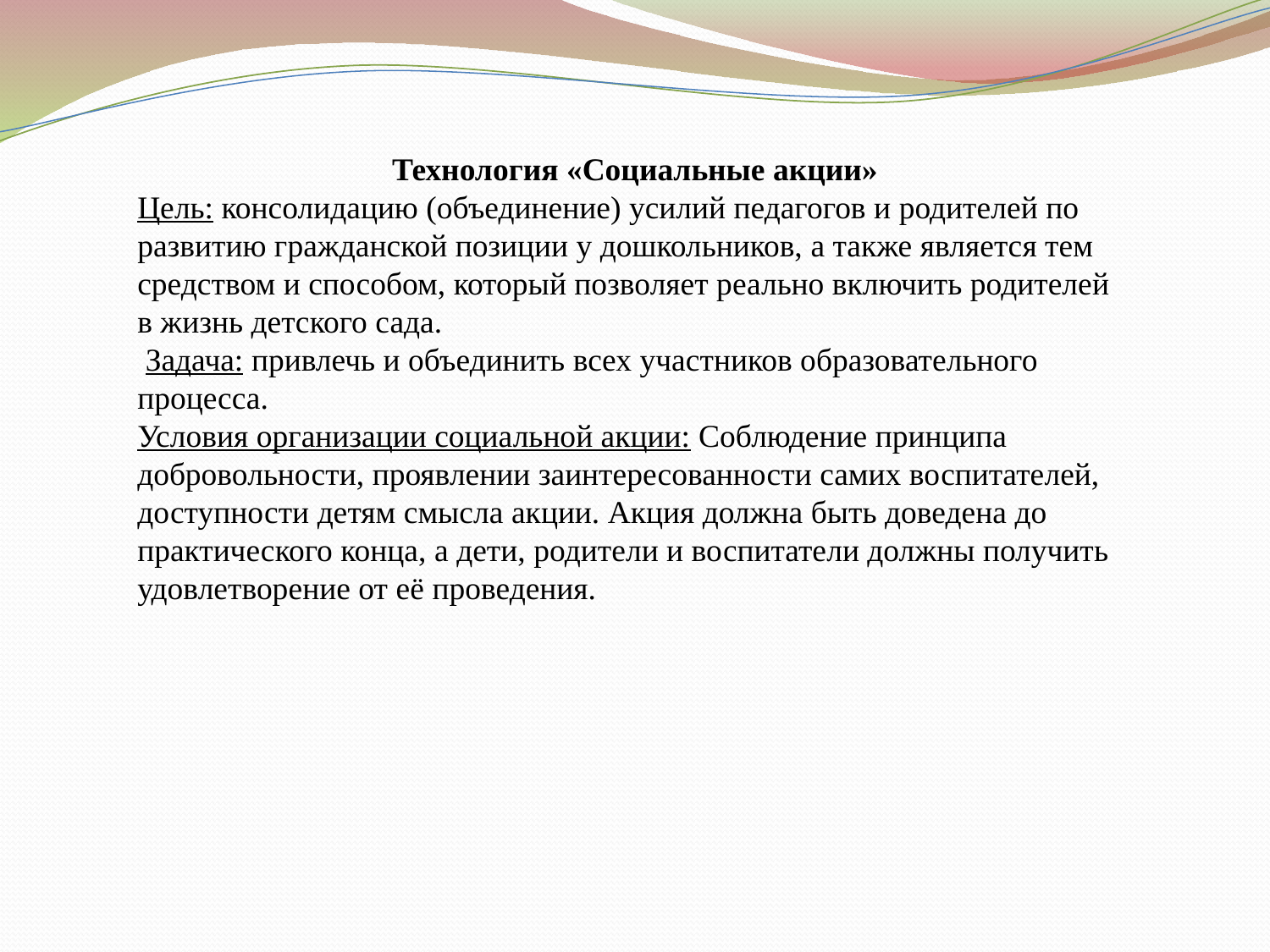

Технология «Социальные акции»
Цель: консолидацию (объединение) усилий педагогов и родителей по развитию гражданской позиции у дошкольников, а также является тем средством и способом, который позволяет реально включить родителей в жизнь детского сада.
 Задача: привлечь и объединить всех участников образовательного процесса.
Условия организации социальной акции: Соблюдение принципа добровольности, проявлении заинтересованности самих воспитателей, доступности детям смысла акции. Акция должна быть доведена до практического конца, а дети, родители и воспитатели должны получить удовлетворение от её проведения.